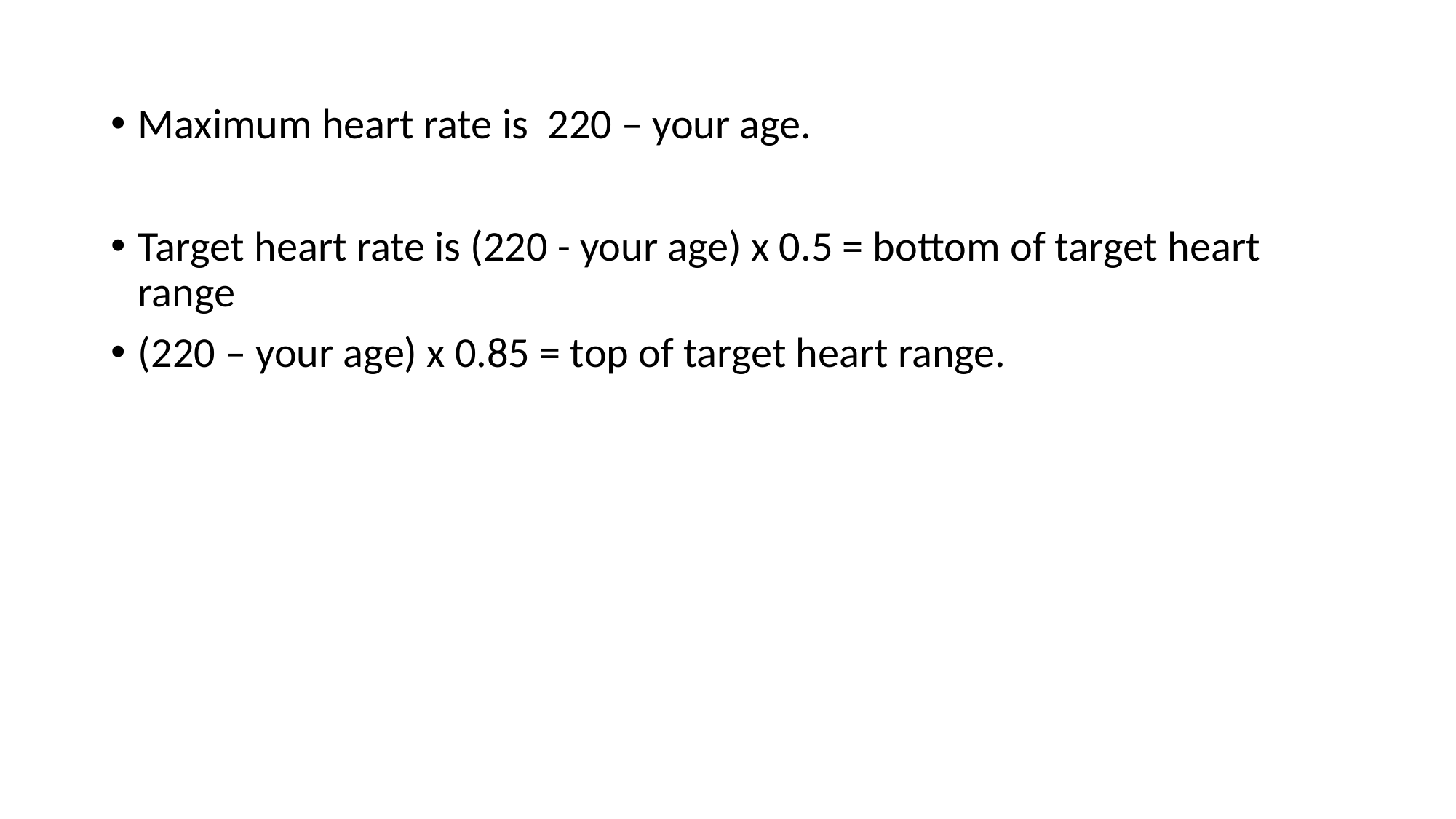

#
Maximum heart rate is  220 – your age.

Target heart rate is (220 - your age) x 0.5 = bottom of target heart range
(220 – your age) x 0.85 = top of target heart range.